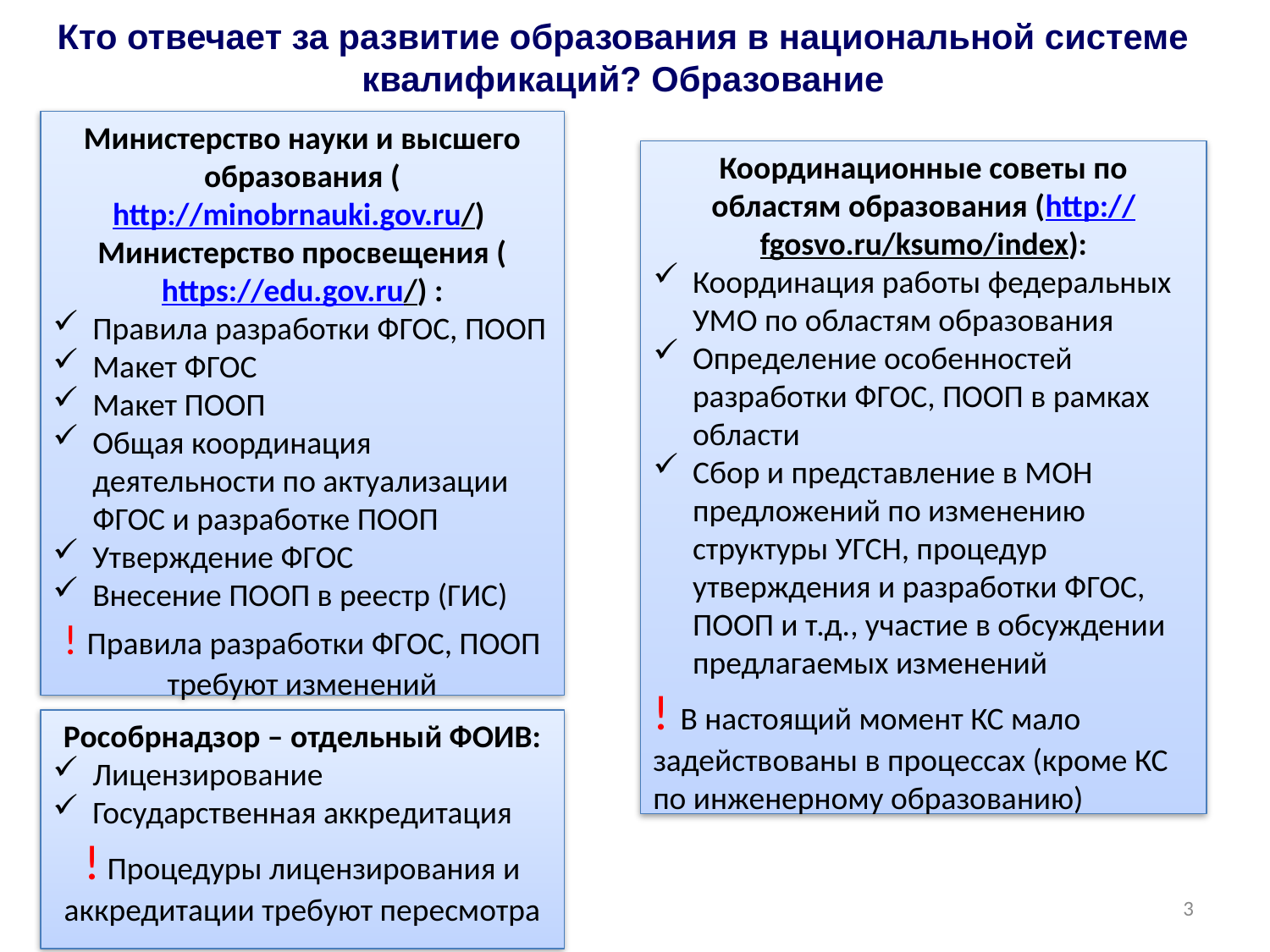

# Кто отвечает за развитие образования в национальной системе квалификаций? Образование
Министерство науки и высшего образования (http://minobrnauki.gov.ru/)
Министерство просвещения (https://edu.gov.ru/) :
Правила разработки ФГОС, ПООП
Макет ФГОС
Макет ПООП
Общая координация деятельности по актуализации ФГОС и разработке ПООП
Утверждение ФГОС
Внесение ПООП в реестр (ГИС)
! Правила разработки ФГОС, ПООП требуют изменений

Координационные советы по областям образования (http://fgosvo.ru/ksumo/index):
Координация работы федеральных УМО по областям образования
Определение особенностей разработки ФГОС, ПООП в рамках области
Сбор и представление в МОН предложений по изменению структуры УГСН, процедур утверждения и разработки ФГОС, ПООП и т.д., участие в обсуждении предлагаемых изменений
! В настоящий момент КС мало задействованы в процессах (кроме КС по инженерному образованию)

Рособрнадзор – отдельный ФОИВ:
Лицензирование
Государственная аккредитация
! Процедуры лицензирования и аккредитации требуют пересмотра
3